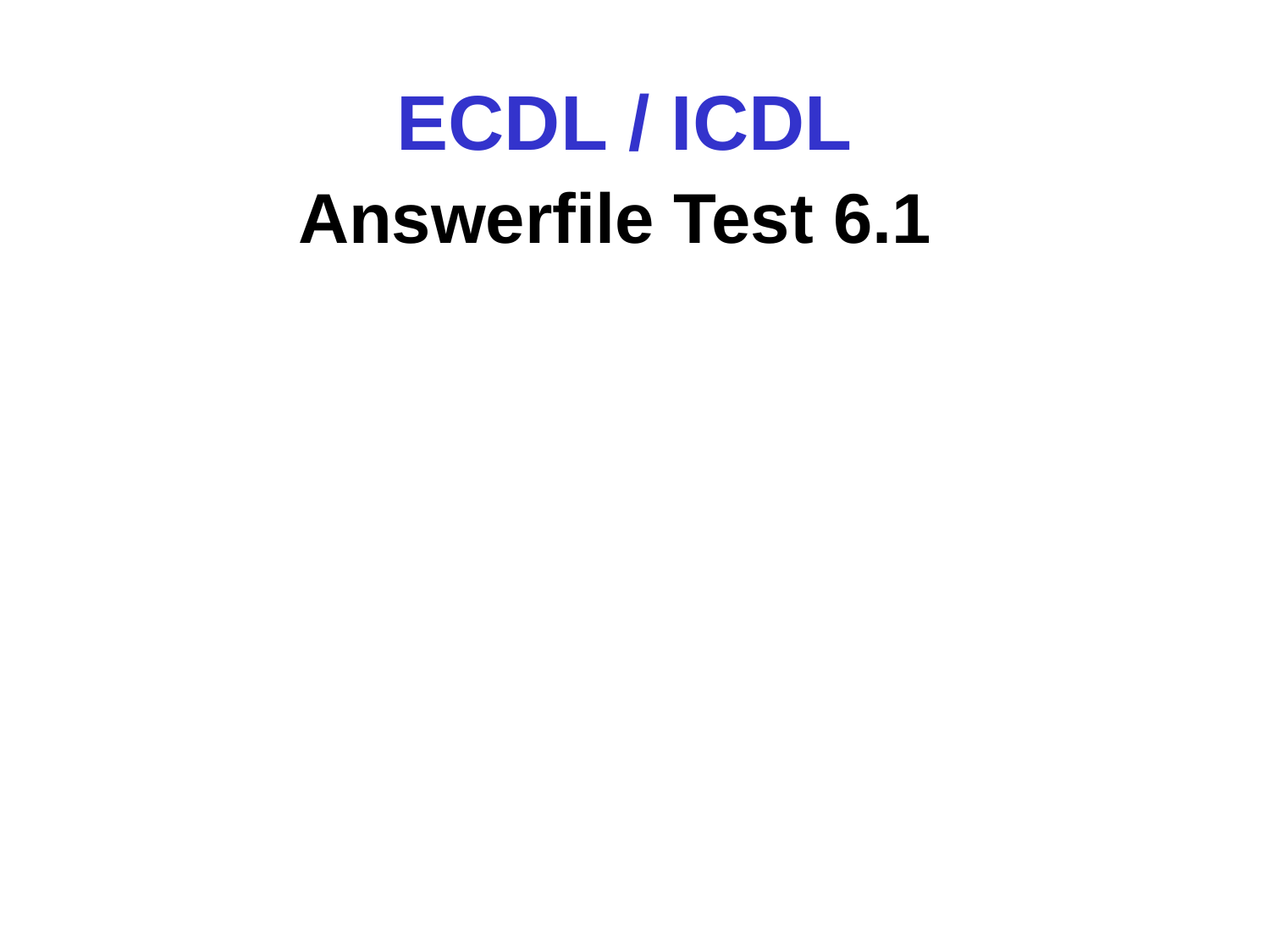

# ECDL / ICDL Answerfile Test 6.1

Candidate Identification